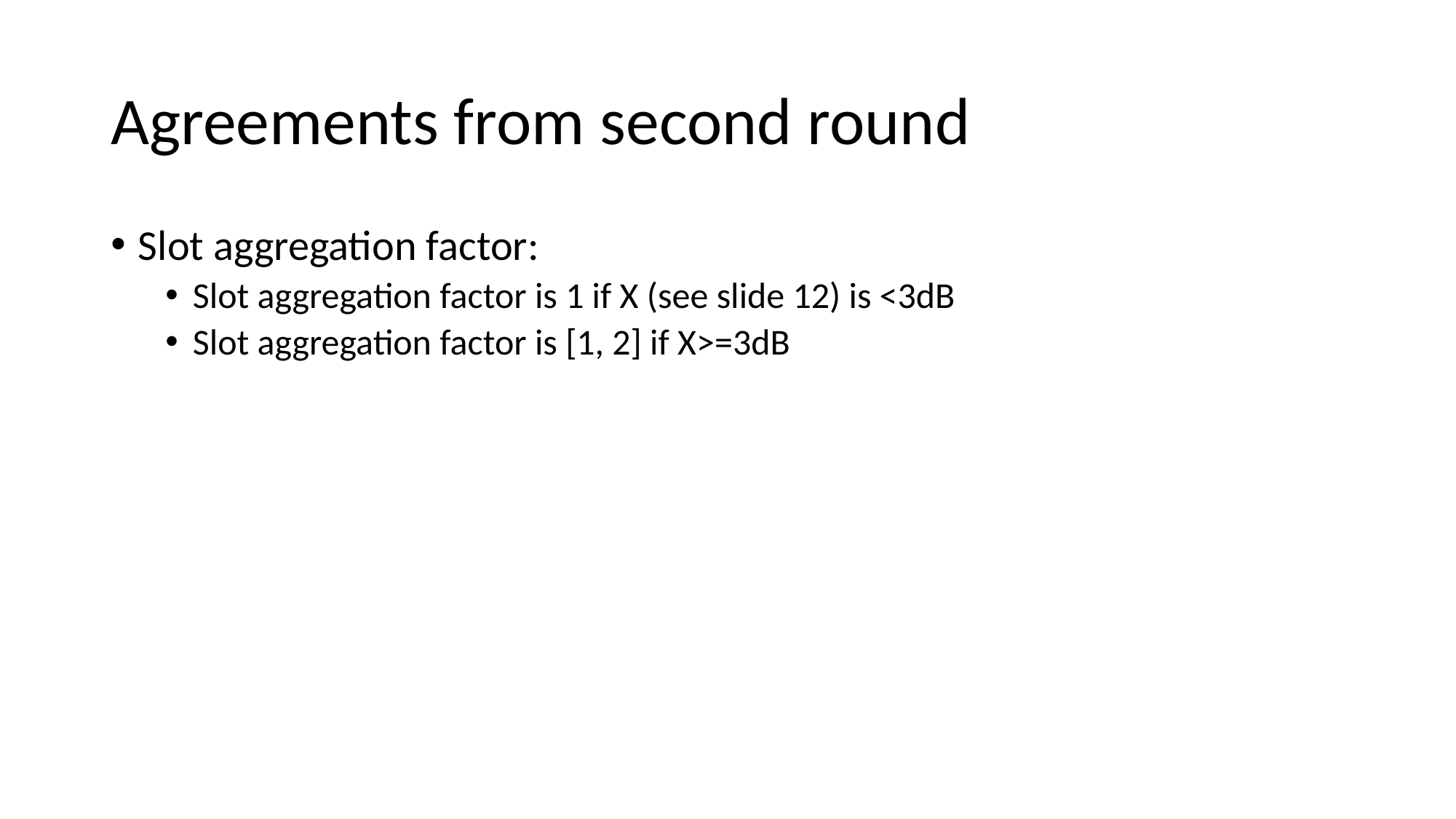

# Agreements from second round
Slot aggregation factor:
Slot aggregation factor is 1 if X (see slide 12) is <3dB
Slot aggregation factor is [1, 2] if X>=3dB